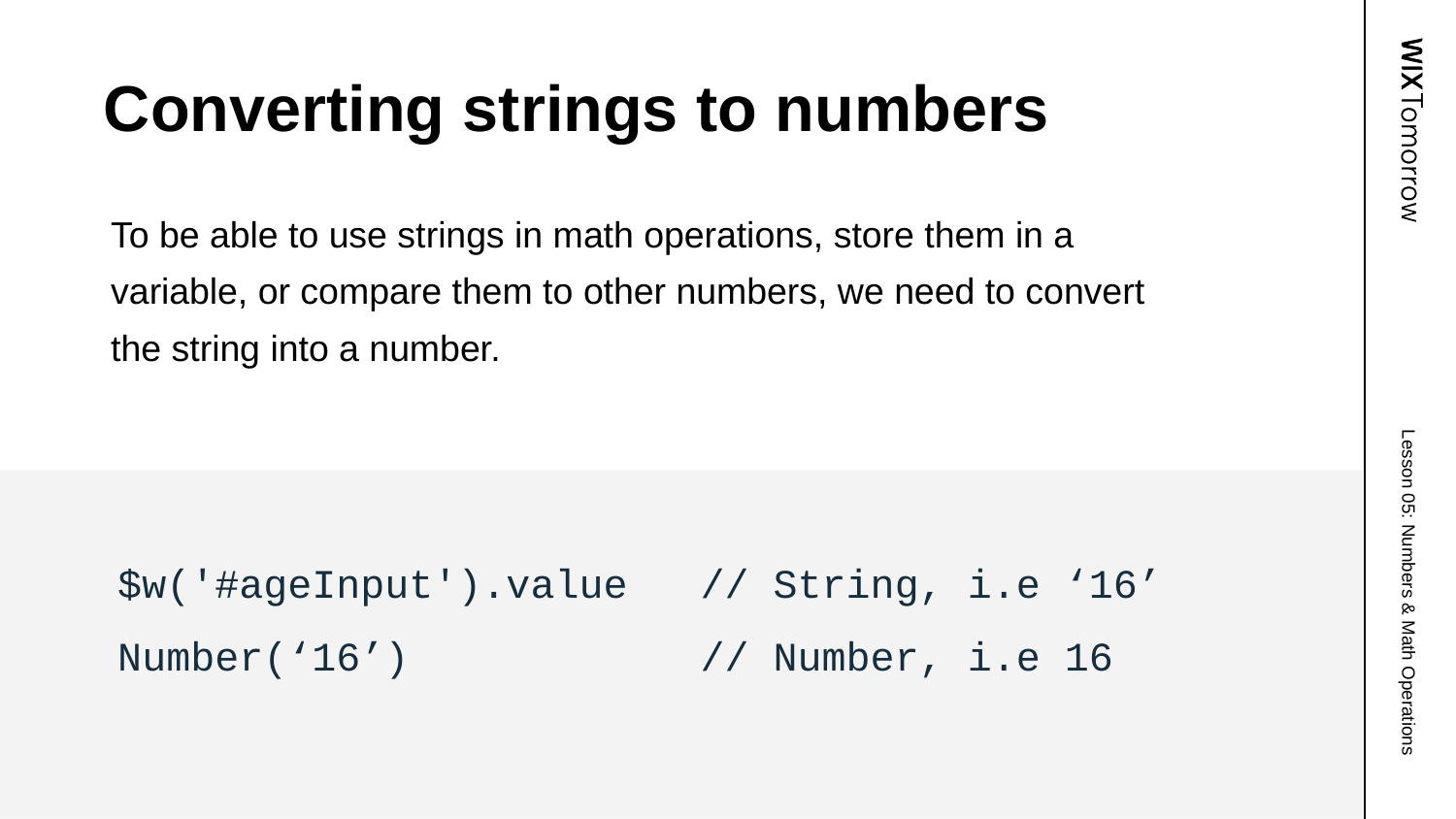

# Converting strings to numbers
To be able to use strings in math operations, store them in a variable, or compare them to other numbers, we need to convert the string into a number.

$w('#ageInput').value   // String, i.e ‘16’
Number(‘16’)            // Number, i.e 16